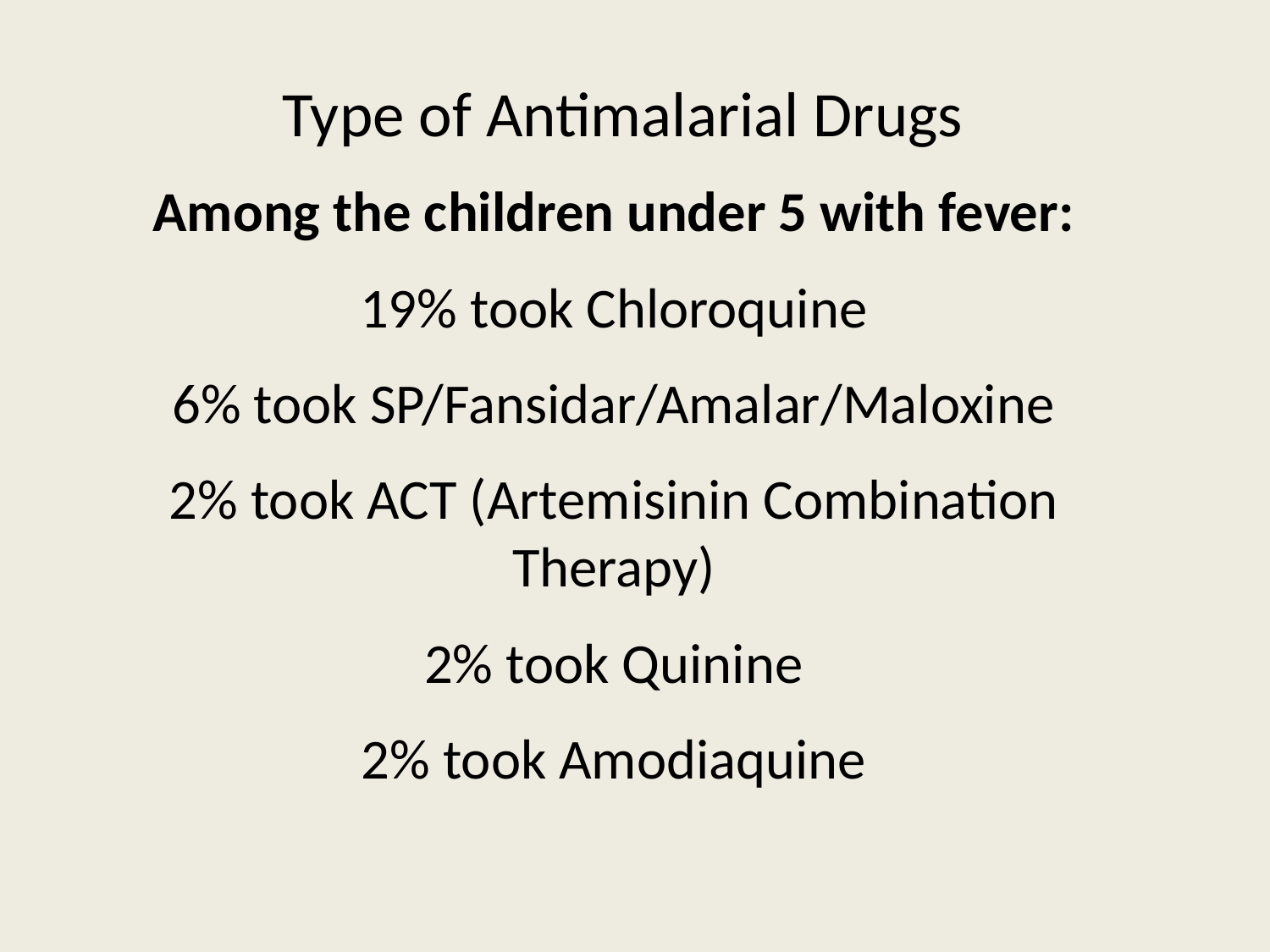

# Type of Antimalarial Drugs
Among the children under 5 with fever:
19% took Chloroquine
6% took SP/Fansidar/Amalar/Maloxine
2% took ACT (Artemisinin Combination Therapy)
2% took Quinine
2% took Amodiaquine